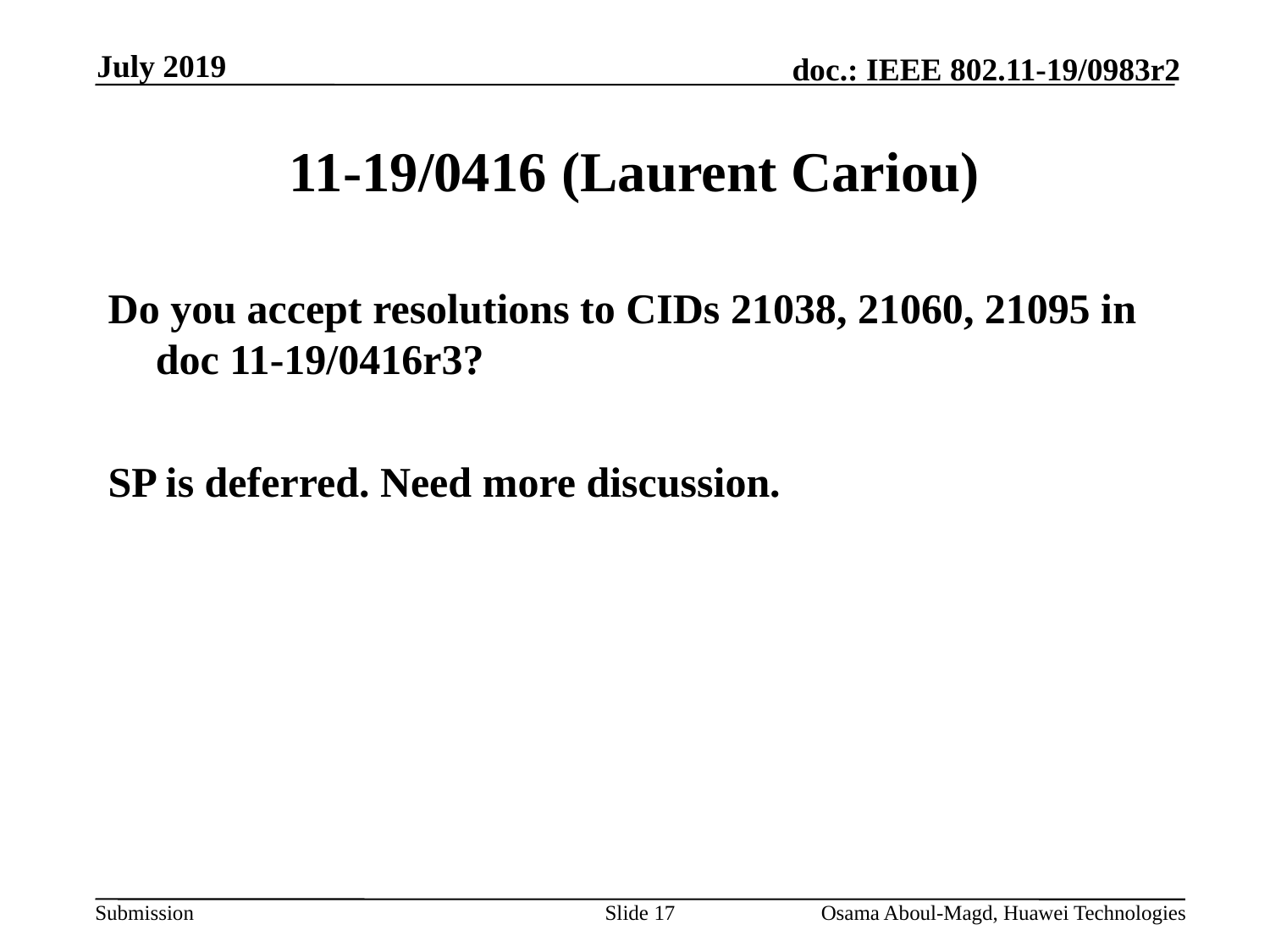

July 2019
# 11-19/0416 (Laurent Cariou)
Do you accept resolutions to CIDs 21038, 21060, 21095 in doc 11-19/0416r3?

SP is deferred. Need more discussion.

Slide 17
Osama Aboul-Magd, Huawei Technologies